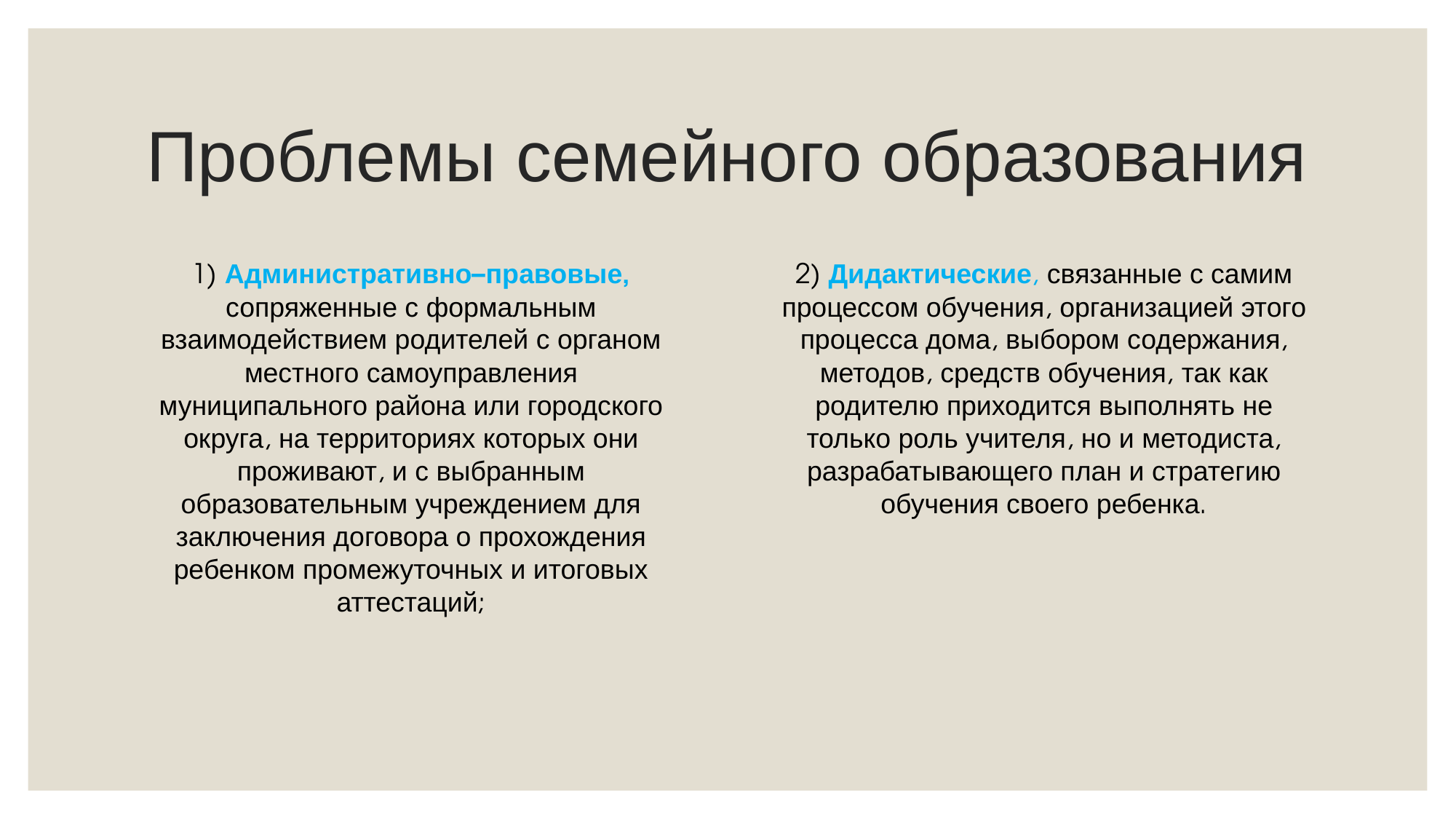

# Проблемы семейного образования
1) Административно–правовые, сопряженные с формальным взаимодействием родителей с органом местного самоуправления муниципального района или городского округа, на территориях которых они проживают, и с выбранным образовательным учреждением для заключения договора о прохождения ребенком промежуточных и итоговых аттестаций;
2) Дидактические, связанные с самим процессом обучения, организацией этого процесса дома, выбором содержания, методов, средств обучения, так как родителю приходится выполнять не только роль учителя, но и методиста, разрабатывающего план и стратегию обучения своего ребенка.